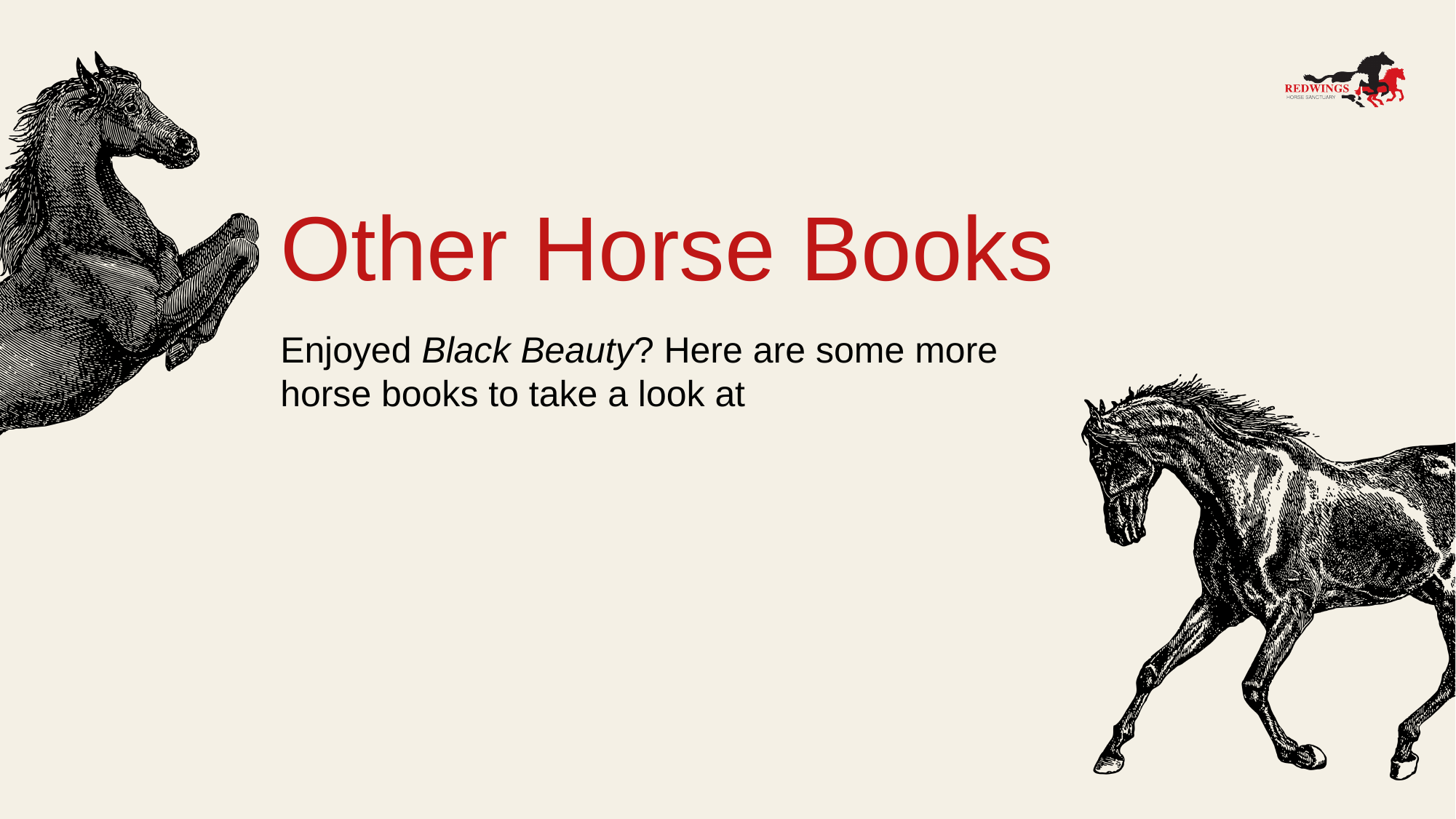

# Other Horse Books
Enjoyed Black Beauty? Here are some more horse books to take a look at